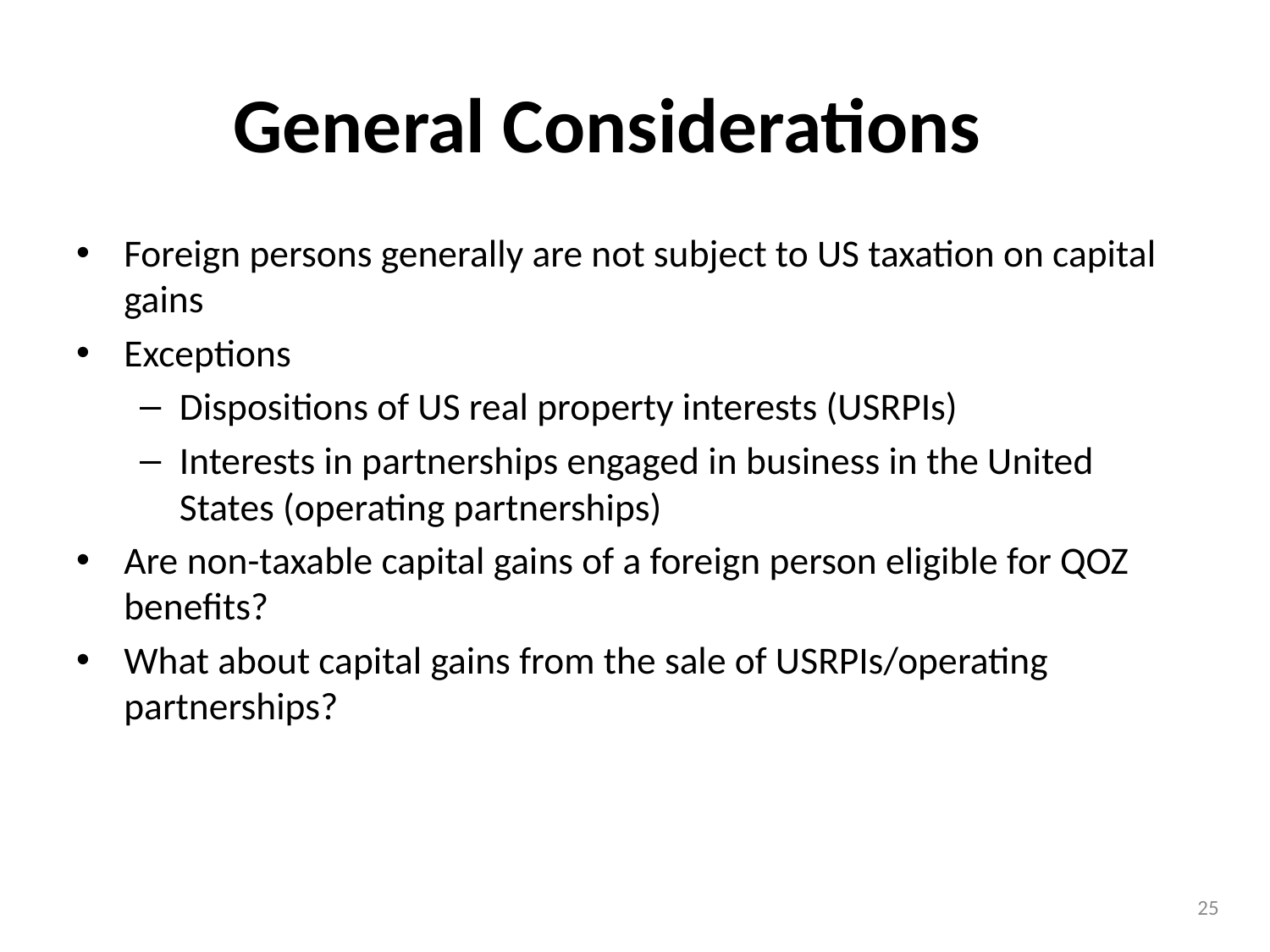

# General Considerations
Foreign persons generally are not subject to US taxation on capital gains
Exceptions
Dispositions of US real property interests (USRPIs)
Interests in partnerships engaged in business in the United States (operating partnerships)
Are non-taxable capital gains of a foreign person eligible for QOZ benefits?
What about capital gains from the sale of USRPIs/operating partnerships?

25